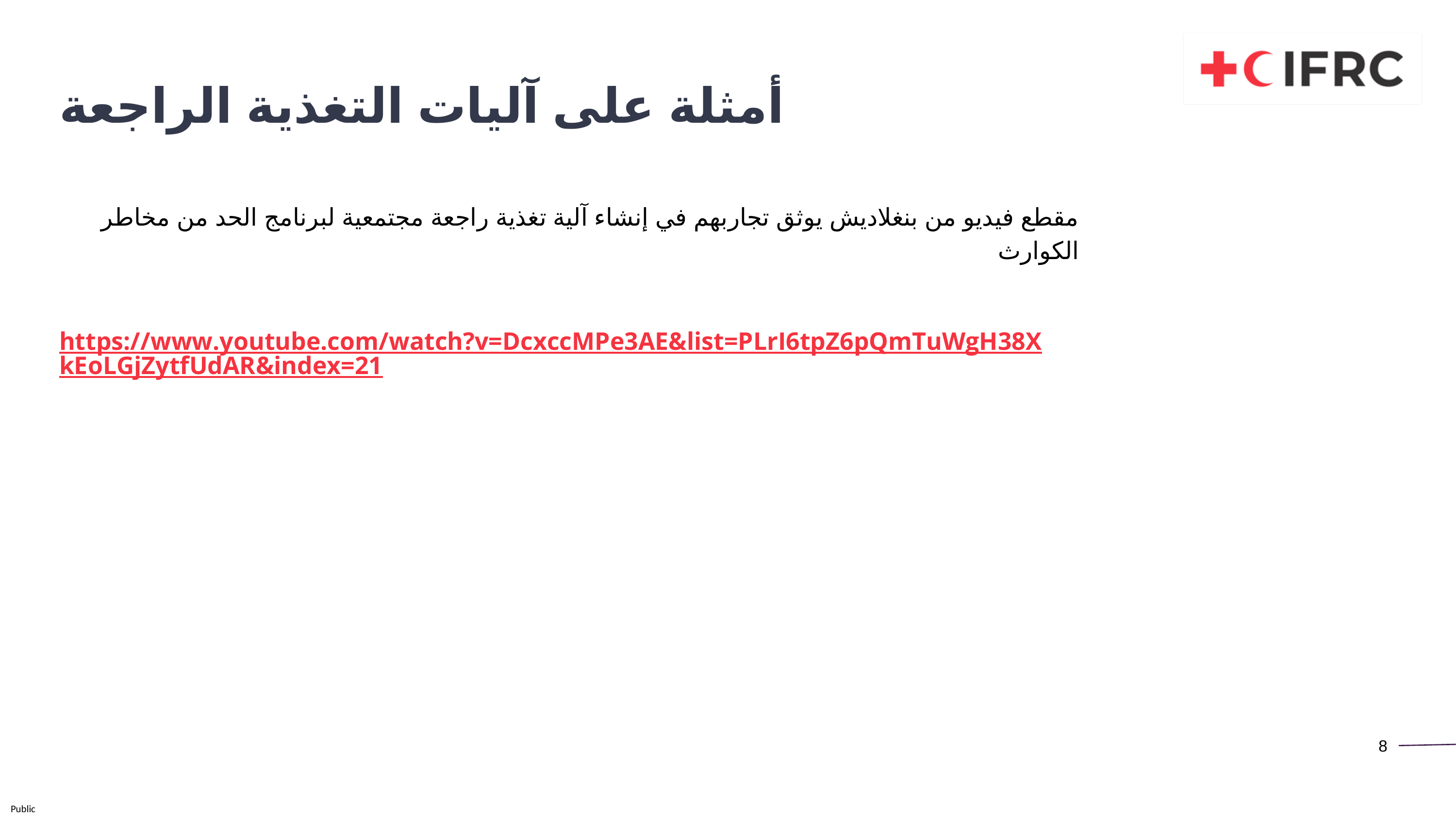

أمثلة على آليات التغذية الراجعة
مقطع فيديو من بنغلاديش يوثق تجاربهم في إنشاء آلية تغذية راجعة مجتمعية لبرنامج الحد من مخاطر الكوارث
https://www.youtube.com/watch?v=DcxccMPe3AE&list=PLrI6tpZ6pQmTuWgH38XkEoLGjZytfUdAR&index=21